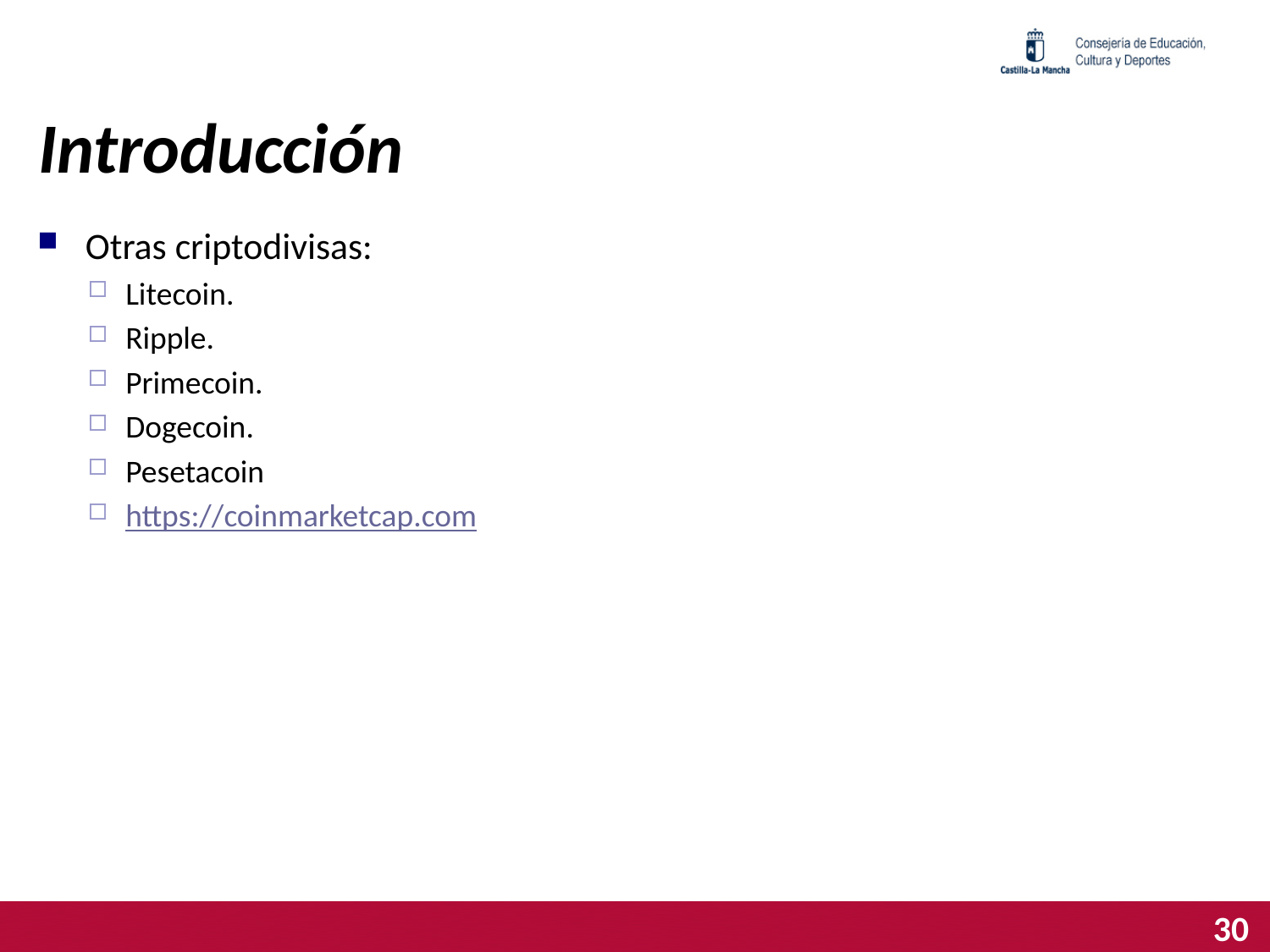

Introducción
Otras criptodivisas:
Litecoin.
Ripple.
Primecoin.
Dogecoin.
Pesetacoin
https://coinmarketcap.com